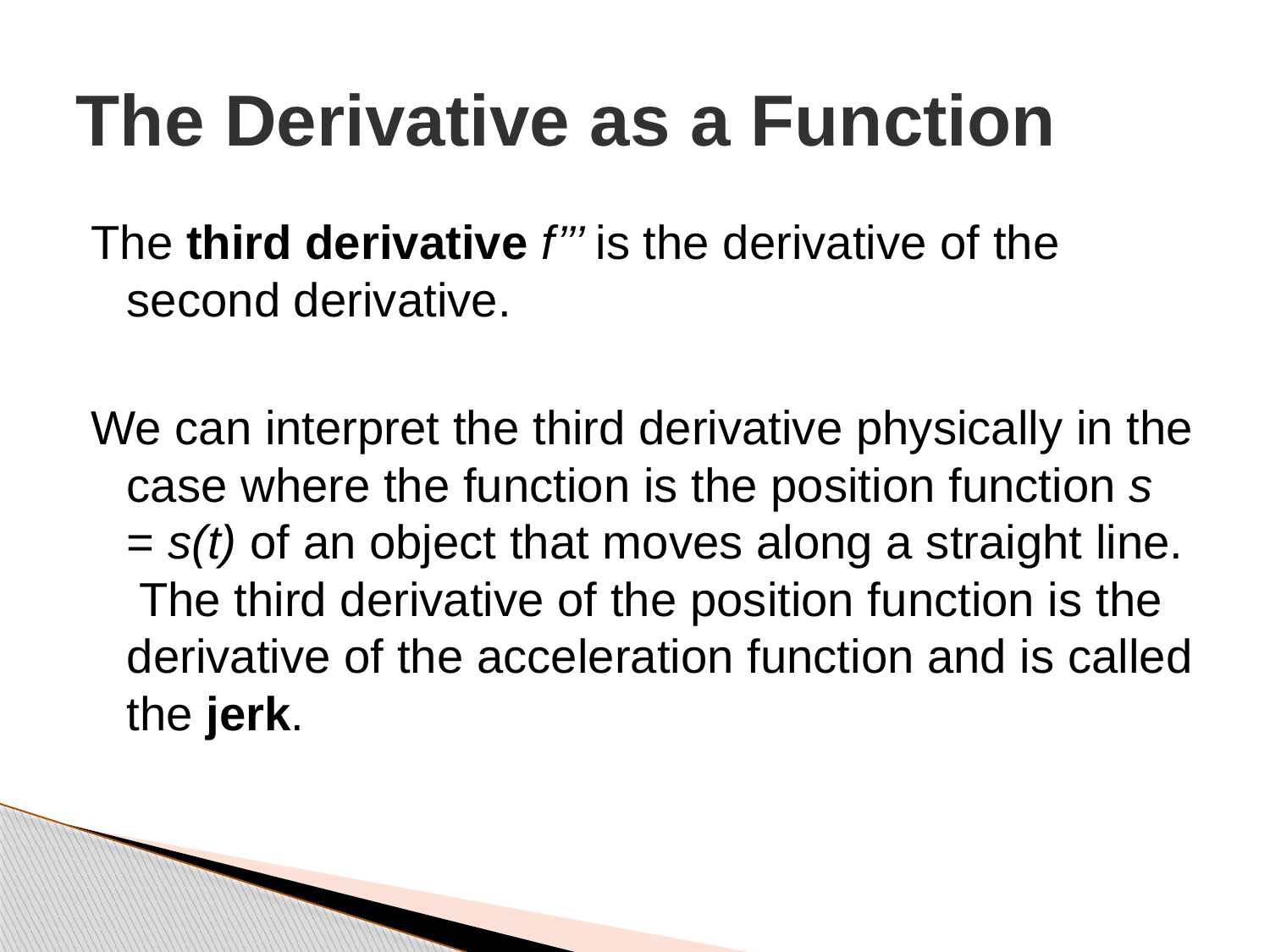

# The Derivative as a Function
The third derivative f’’’ is the derivative of the second derivative.

We can interpret the third derivative physically in the case where the function is the position function s = s(t) of an object that moves along a straight line.  The third derivative of the position function is the derivative of the acceleration function and is called the jerk.